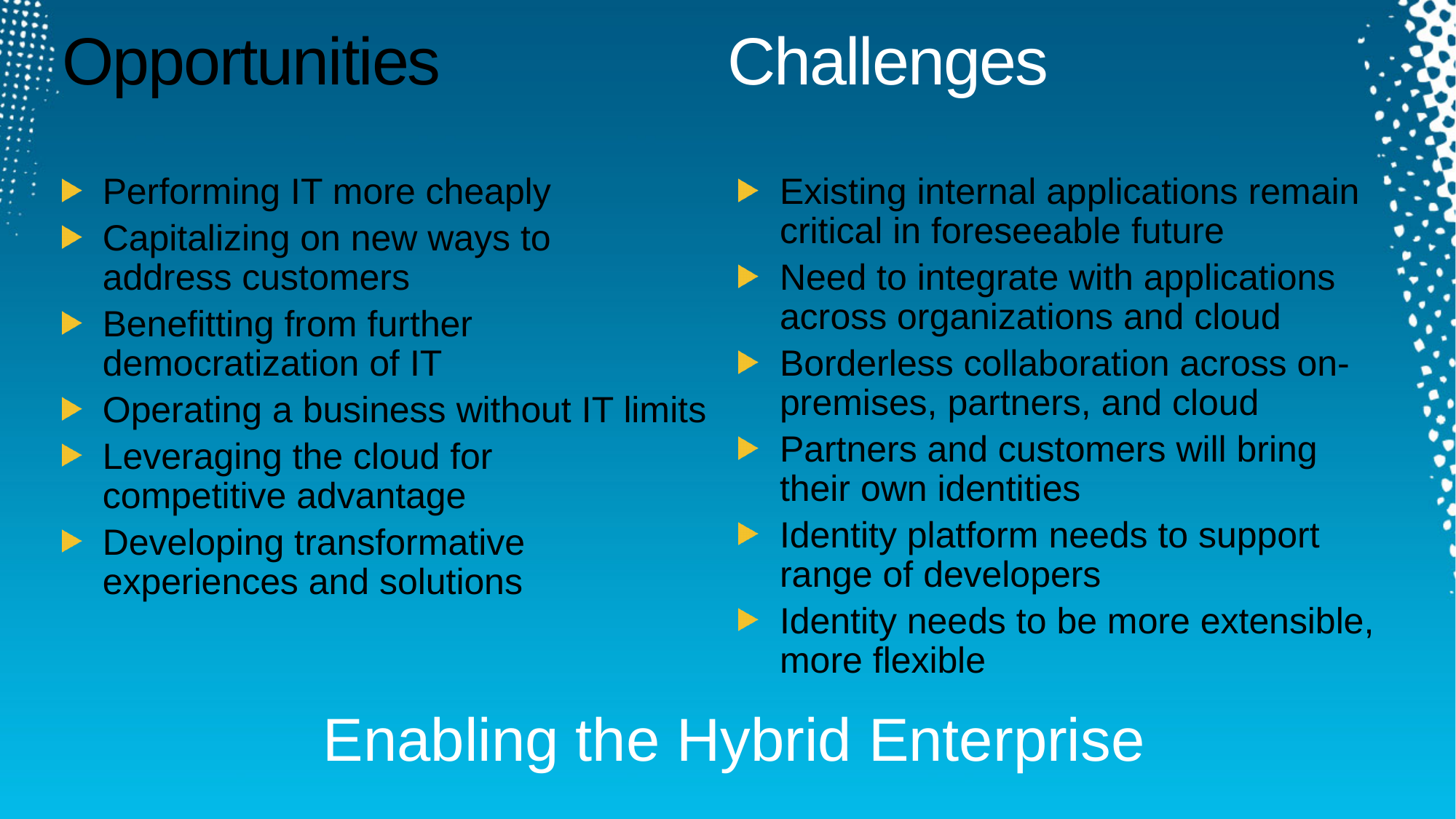

# Opportunities
Challenges
Performing IT more cheaply
Capitalizing on new ways to address customers
Benefitting from further democratization of IT
Operating a business without IT limits
Leveraging the cloud for competitive advantage
Developing transformative experiences and solutions

Existing internal applications remain critical in foreseeable future
Need to integrate with applications across organizations and cloud
Borderless collaboration across on-premises, partners, and cloud
Partners and customers will bring their own identities
Identity platform needs to support range of developers
Identity needs to be more extensible, more flexible
Enabling the Hybrid Enterprise